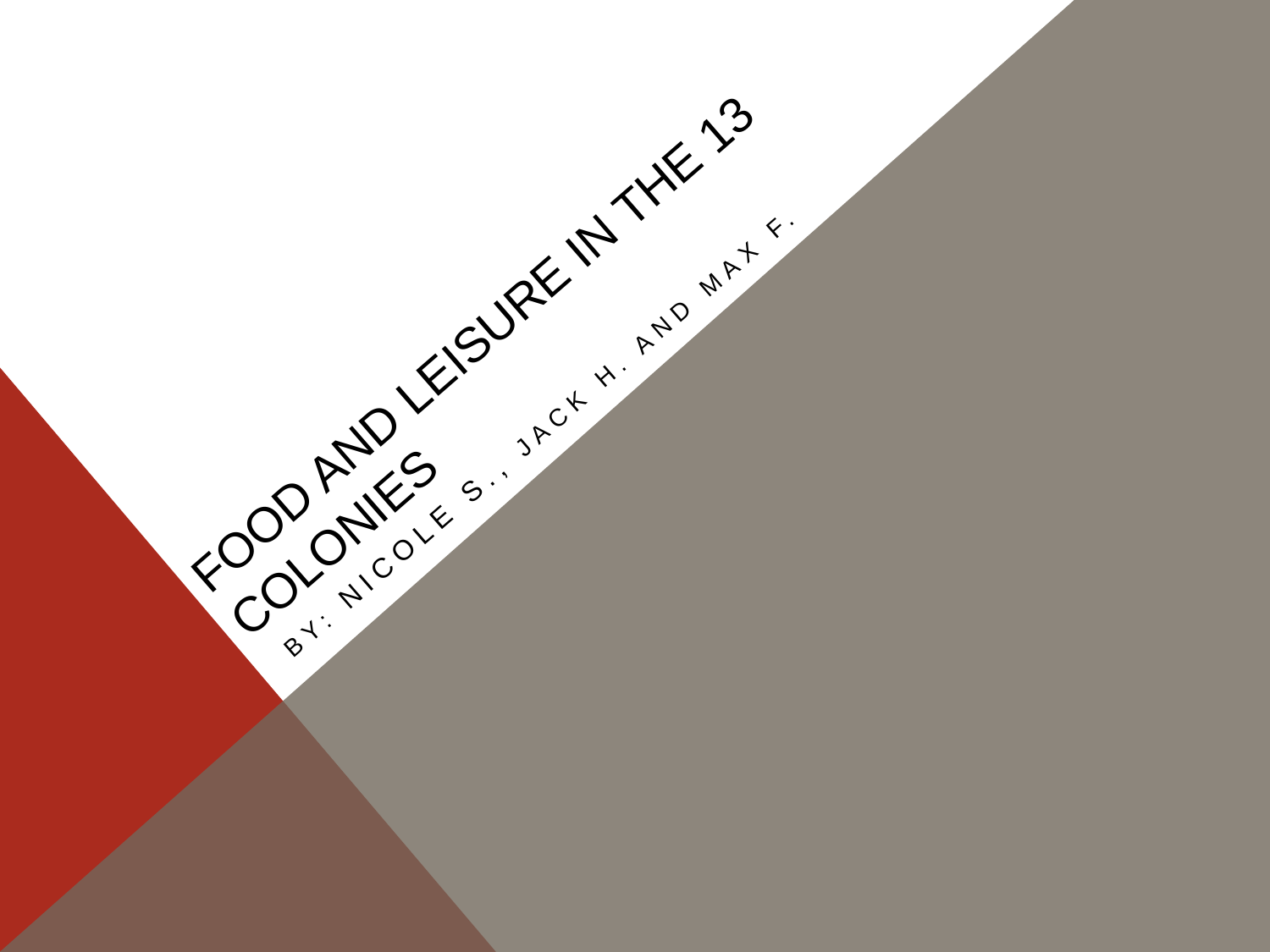

# Food and leisure in the 13 colonies
By: Nicole s., jack h. and max f.